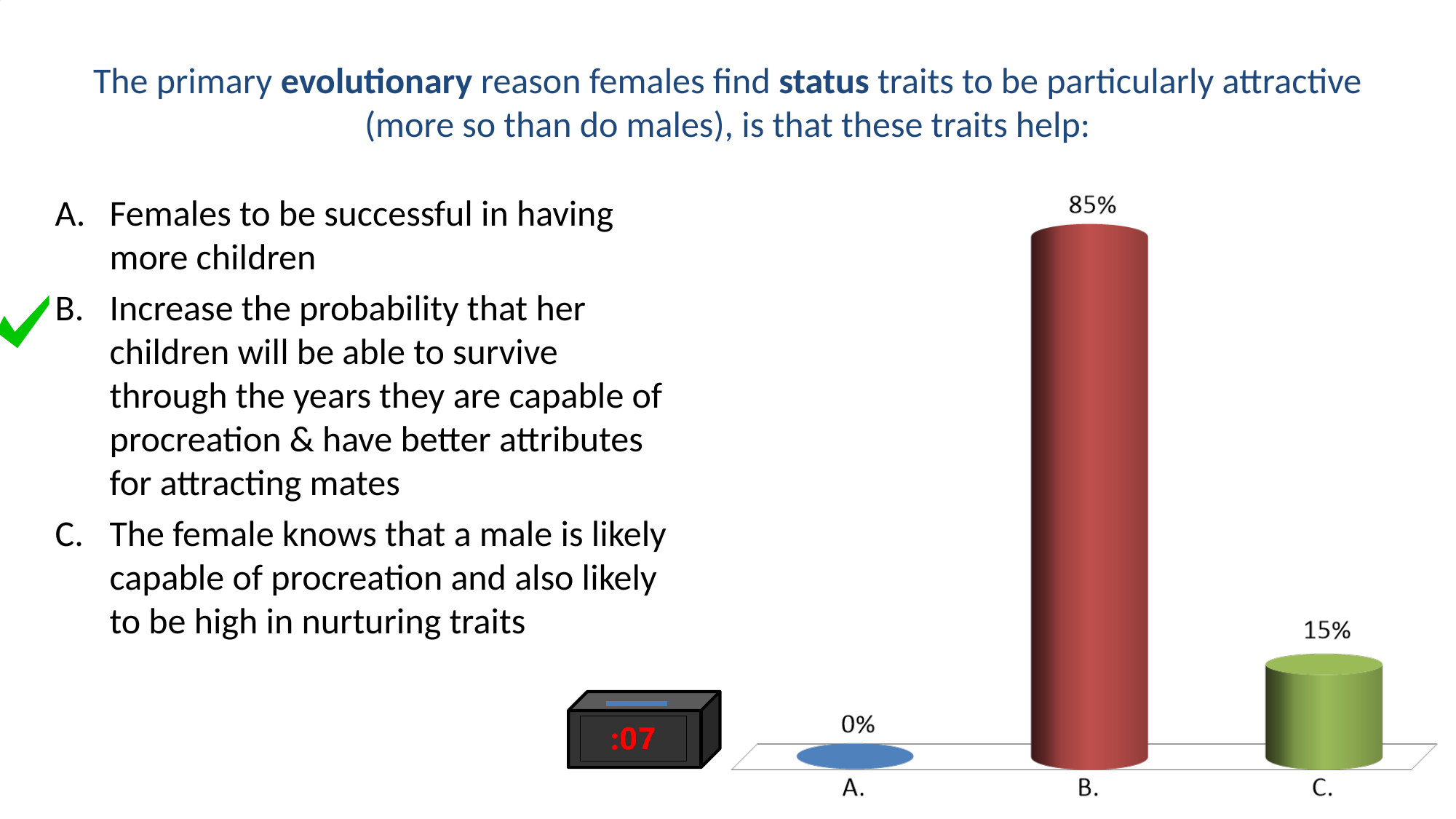

# The primary evolutionary reason females find status traits to be particularly attractive (more so than do males), is that these traits help:
Females to be successful in having more children
Increase the probability that her children will be able to survive through the years they are capable of procreation & have better attributes for attracting mates
The female knows that a male is likely capable of procreation and also likely to be high in nurturing traits